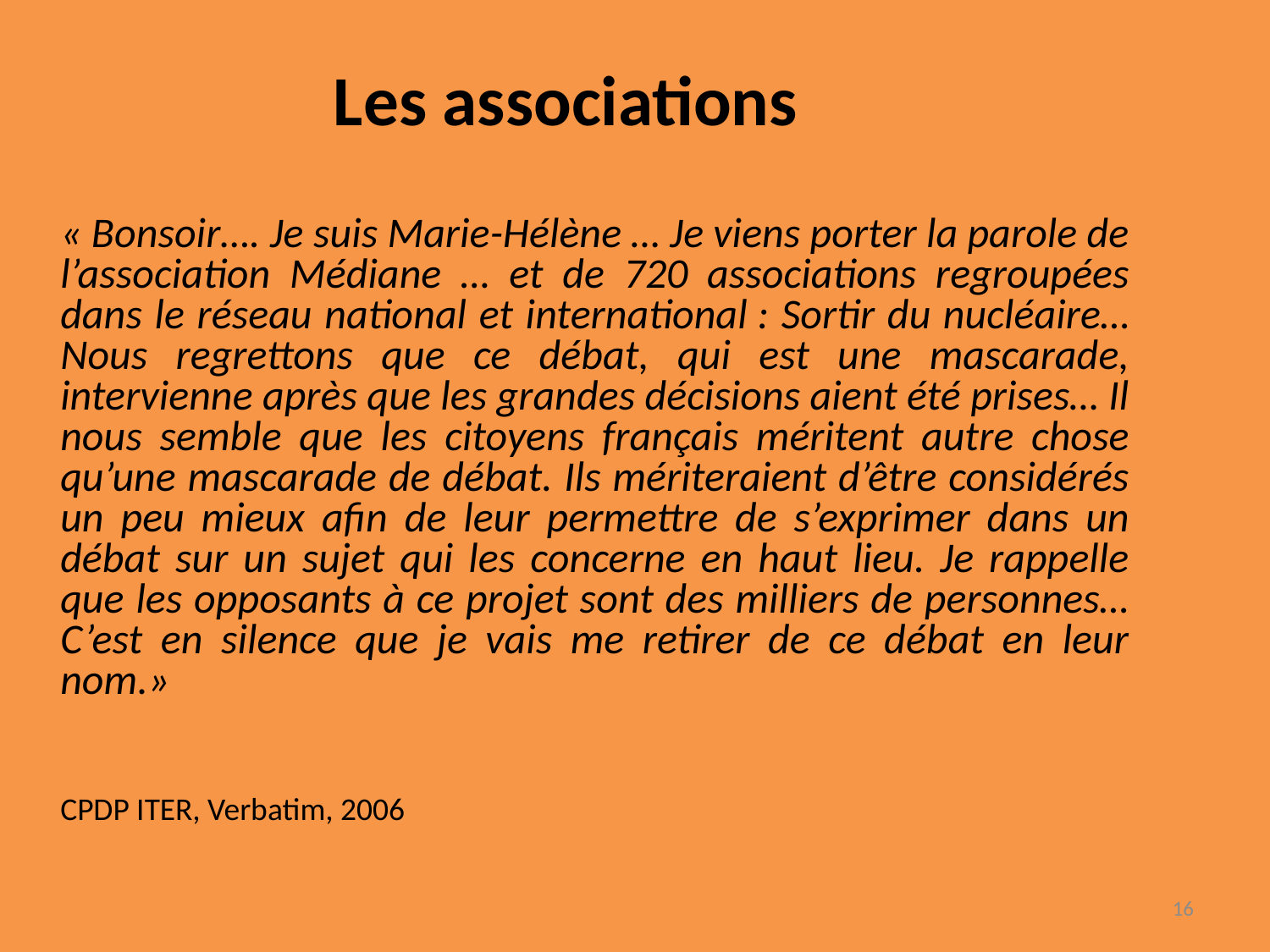

Les associations

	« Bonsoir…. Je suis Marie-Hélène … Je viens porter la parole de l’association Médiane … et de 720 associations regroupées dans le réseau national et international : Sortir du nucléaire… Nous regrettons que ce débat, qui est une mascarade, intervienne après que les grandes décisions aient été prises… Il nous semble que les citoyens français méritent autre chose qu’une mascarade de débat. Ils mériteraient d’être considérés un peu mieux afin de leur permettre de s’exprimer dans un débat sur un sujet qui les concerne en haut lieu. Je rappelle que les opposants à ce projet sont des milliers de personnes… C’est en silence que je vais me retirer de ce débat en leur nom.»

	CPDP ITER, Verbatim, 2006

16